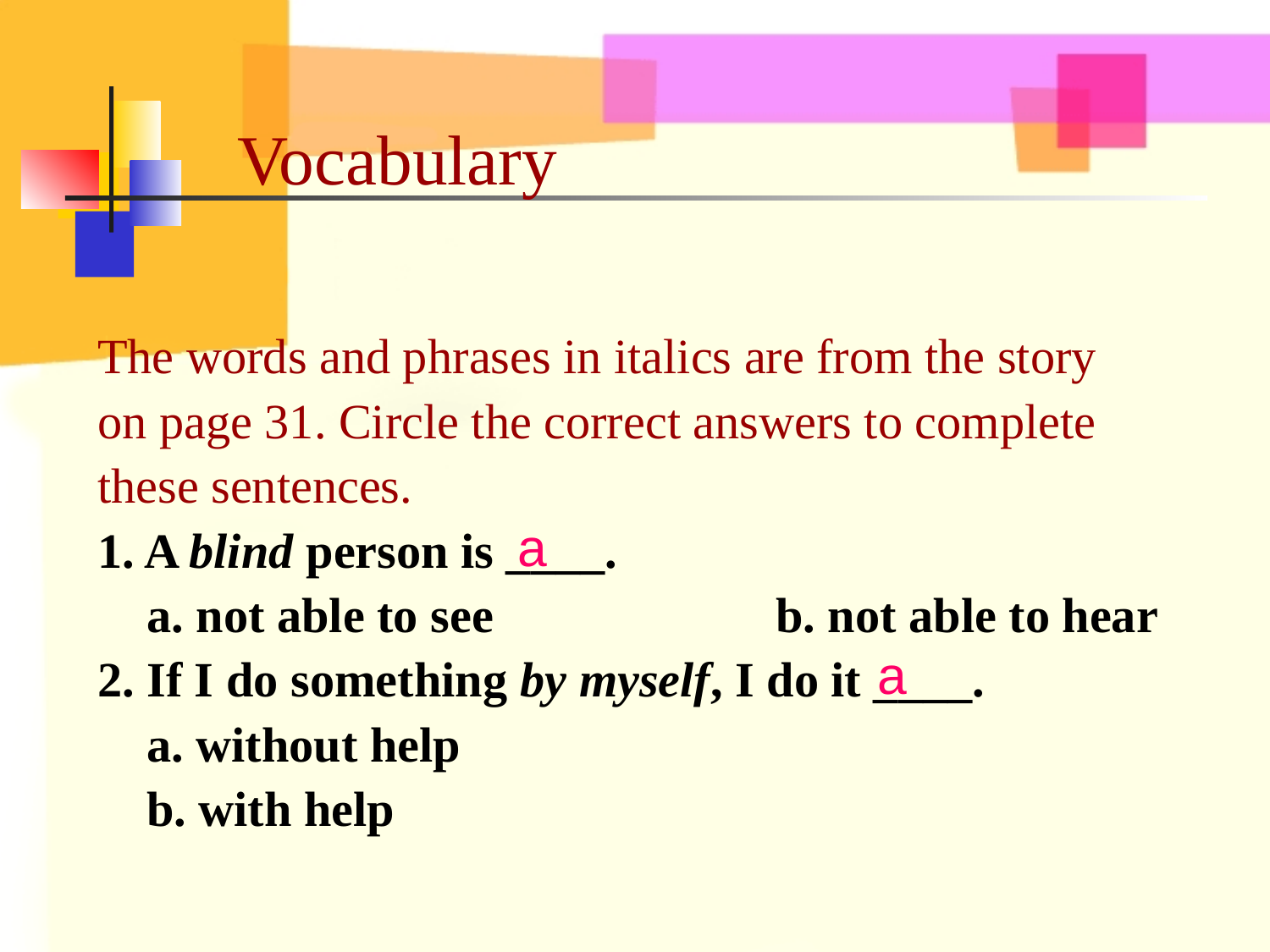

# Vocabulary
The words and phrases in italics are from the story
on page 31. Circle the correct answers to complete
these sentences.
1. A blind person is ____.
    a. not able to see                       b. not able to hear
2. If I do something by myself, I do it ____.
    a. without help
    b. with help
a
a